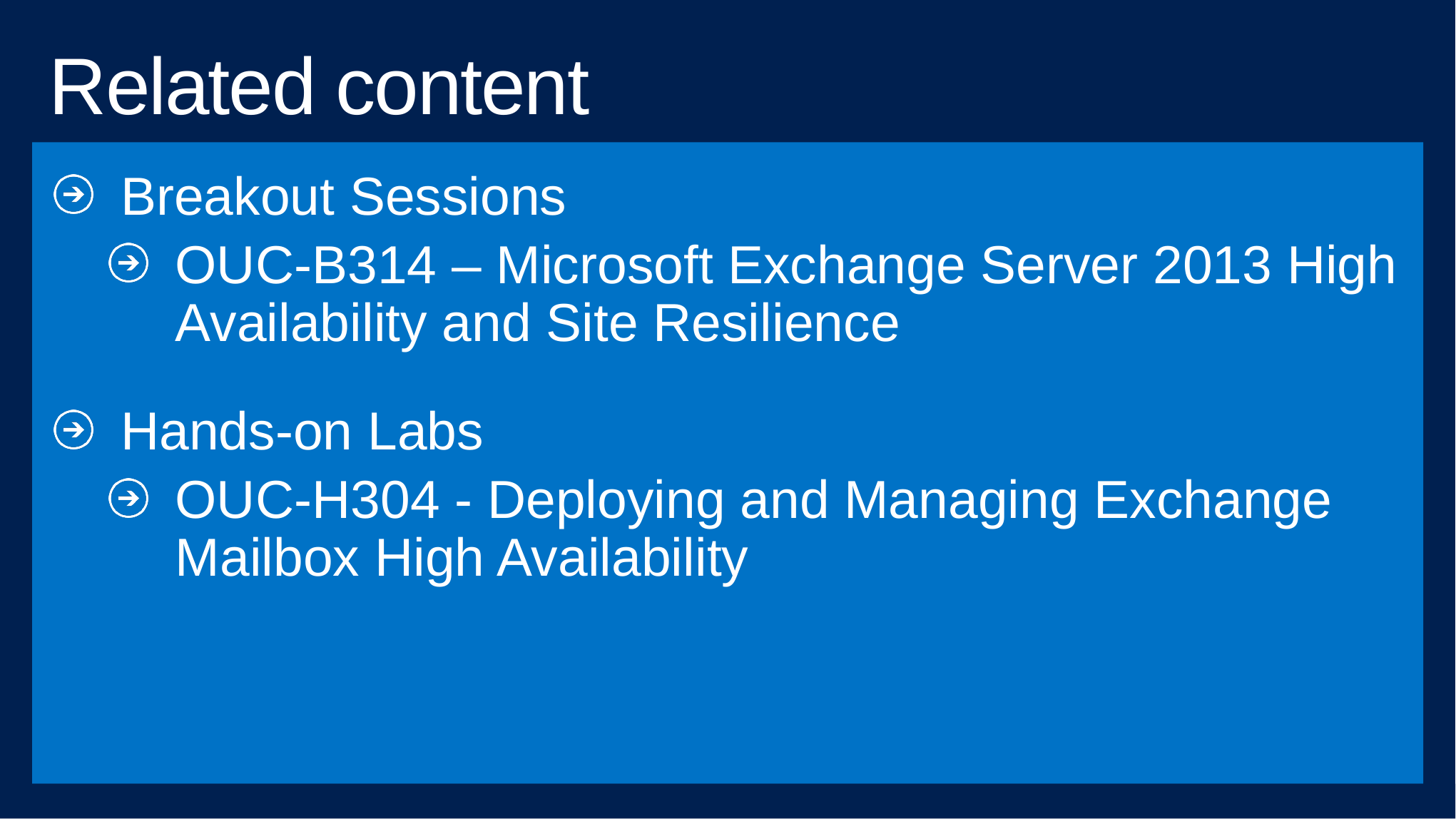

# Related content

Breakout Sessions
OUC-B314 – Microsoft Exchange Server 2013 High Availability and Site Resilience
Hands-on Labs
OUC-H304 - Deploying and Managing Exchange Mailbox High Availability